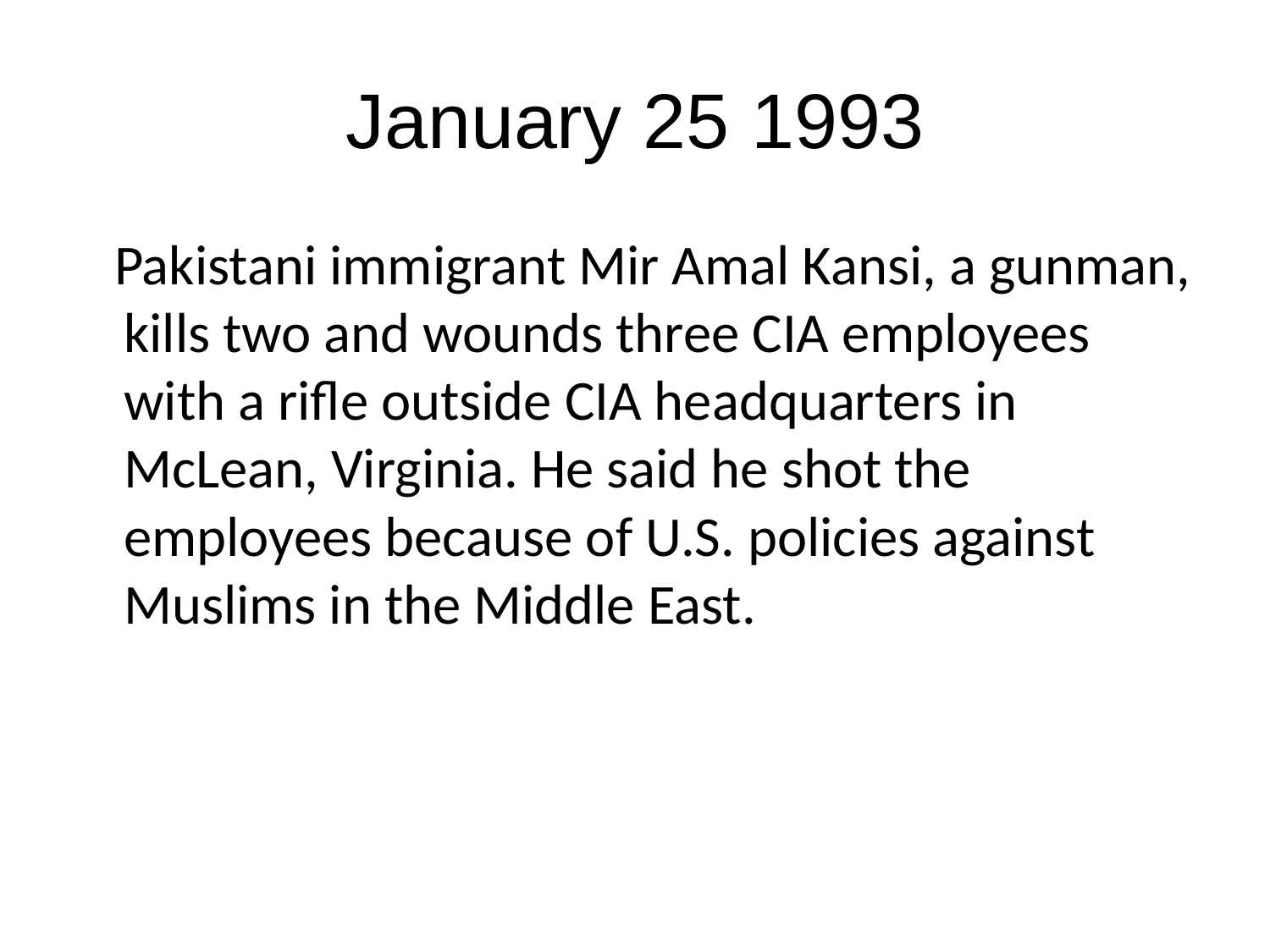

# January 25 1993
   Pakistani immigrant Mir Amal Kansi, a gunman, kills two and wounds three CIA employees with a rifle outside CIA headquarters in McLean, Virginia. He said he shot the employees because of U.S. policies against Muslims in the Middle East.